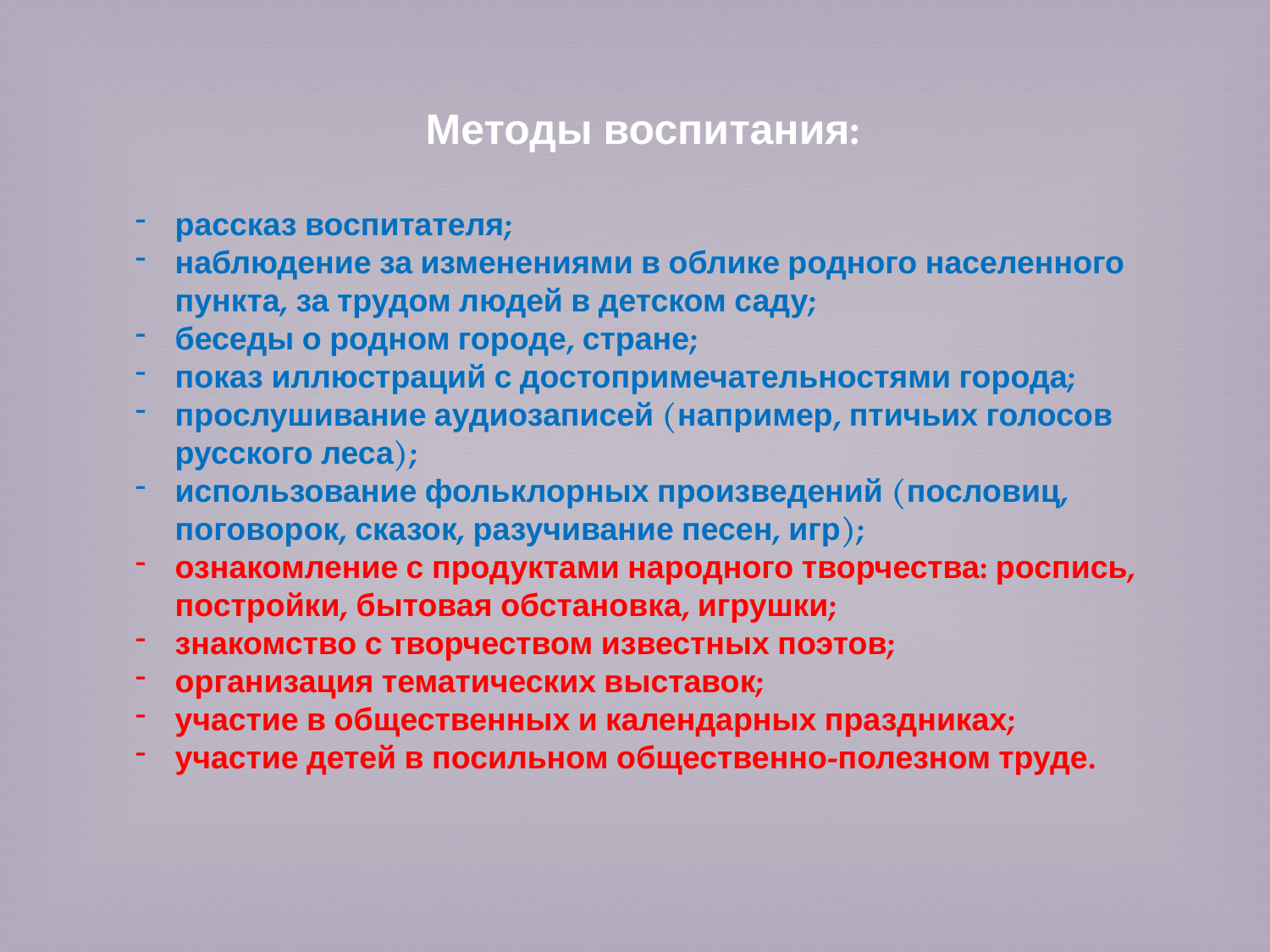

Методы воспитания:

рассказ воспитателя;
наблюдение за изменениями в облике родного населенного пункта, за трудом людей в детском саду;
беседы о родном городе, стране;
показ иллюстраций с достопримечательностями города;
прослушивание аудиозаписей (например, птичьих голосов русского леса);
использование фольклорных произведений (пословиц, поговорок, сказок, разучивание песен, игр);
ознакомление с продуктами народного творчества: роспись, постройки, бытовая обстановка, игрушки;
знакомство с творчеством известных поэтов;
организация тематических выставок;
участие в общественных и календарных праздниках;
участие детей в посильном общественно-полезном труде.